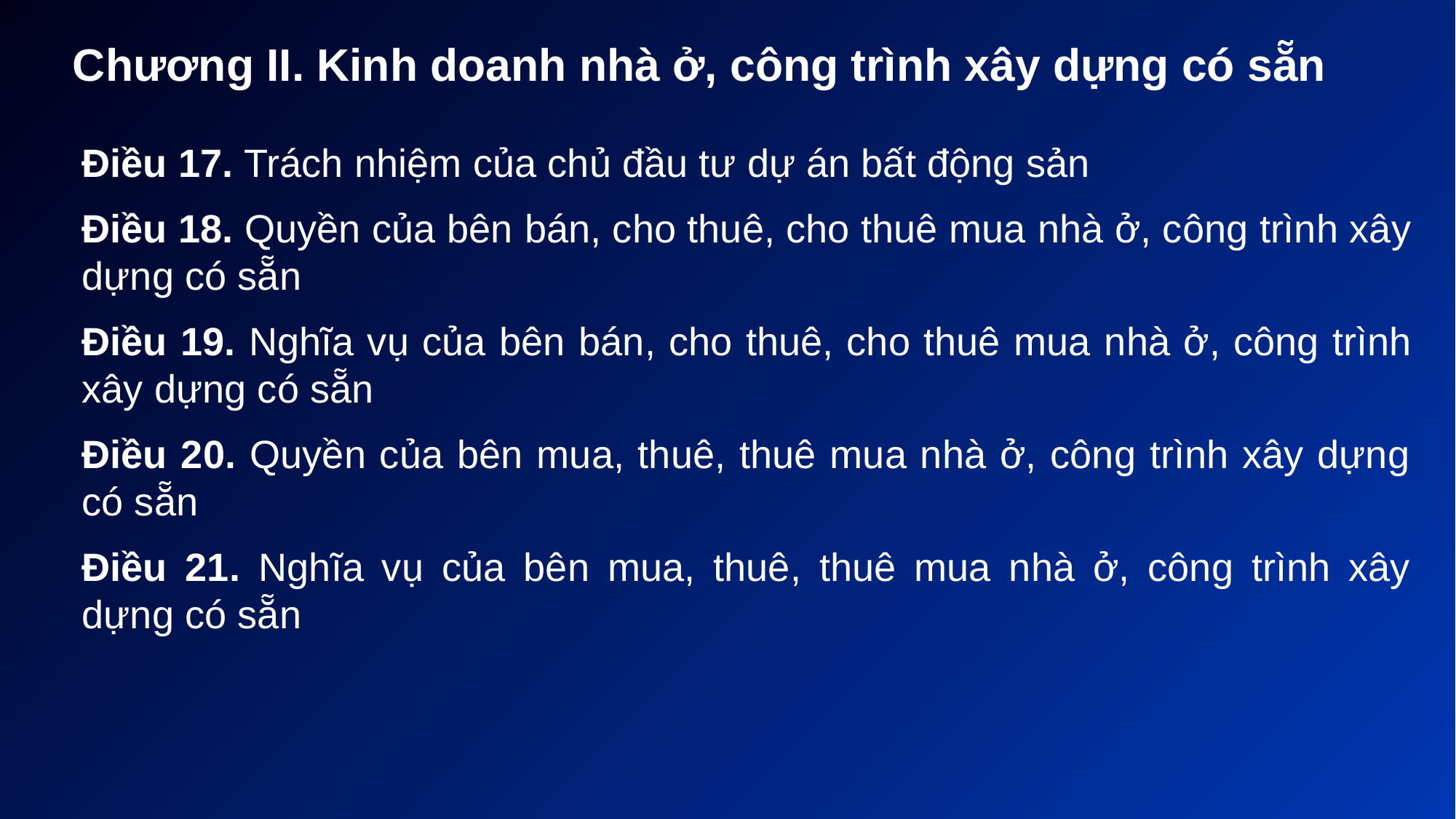

# Chương II. Kinh doanh nhà ở, công trình xây dựng có sẵn
Điều 17. Trách nhiệm của chủ đầu tư dự án bất động sản
Điều 18. Quyền của bên bán, cho thuê, cho thuê mua nhà ở, công trình xây dựng có sẵn
Điều 19. Nghĩa vụ của bên bán, cho thuê, cho thuê mua nhà ở, công trình xây dựng có sẵn
Điều 20. Quyền của bên mua, thuê, thuê mua nhà ở, công trình xây dựng có sẵn
Điều 21. Nghĩa vụ của bên mua, thuê, thuê mua nhà ở, công trình xây dựng có sẵn